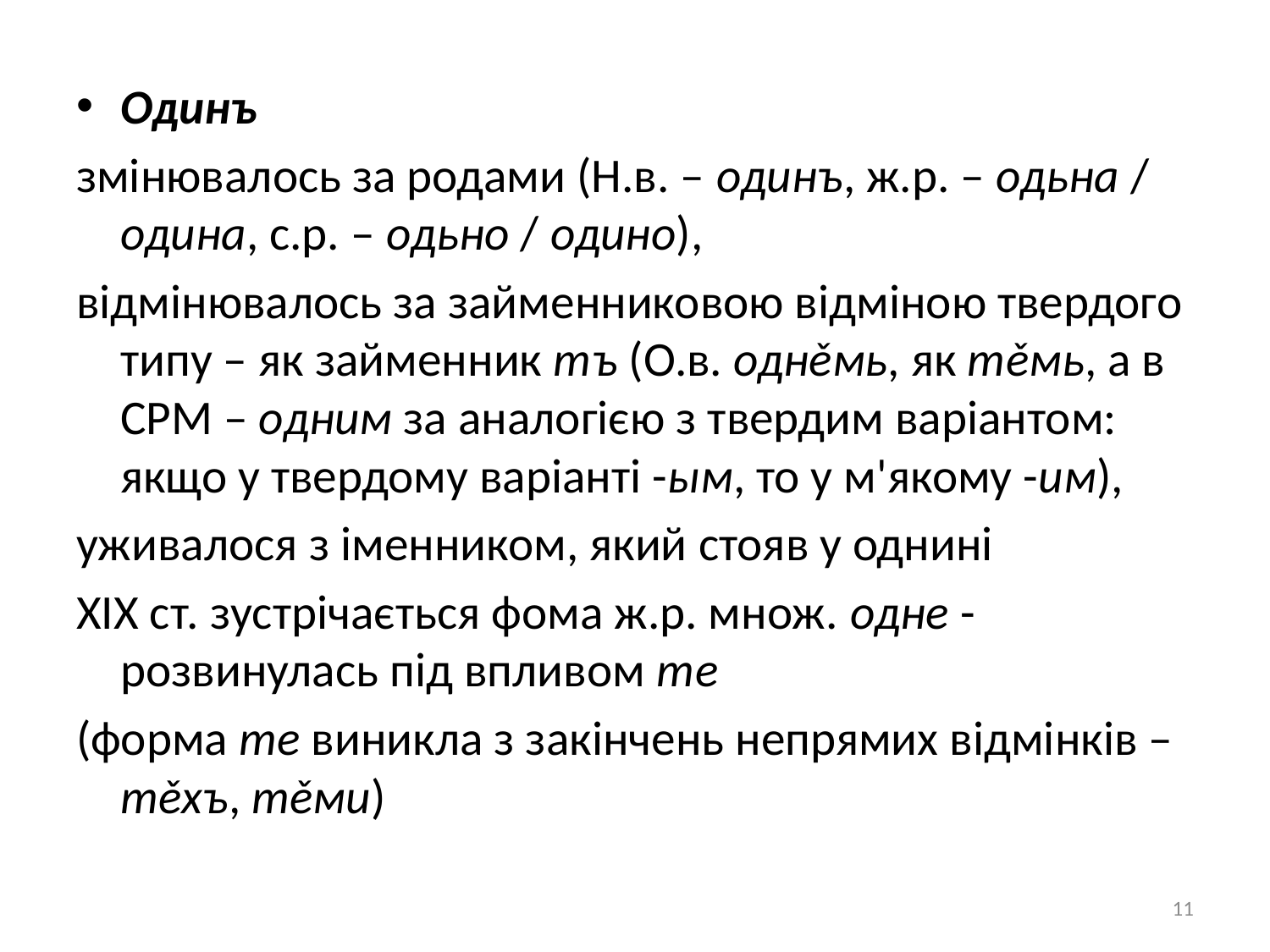

Одинъ
змінювалось за родами (Н.в. – одинъ, ж.р. – одьна / одина, с.р. – одьно / одино),
відмінювалось за займенниковою відміною твердого типу – як займенник тъ (О.в. однěмь, як тěмь, а в СРМ – одним за аналогією з твердим варіантом: якщо у твердому варіанті -ым, то у м'якому -им),
уживалося з іменником, який стояв у однині
ХІХ ст. зустрічається фома ж.р. множ. одне -розвинулась під впливом те
(форма те виникла з закінчень непрямих відмінків – тěхъ, тěми)
11